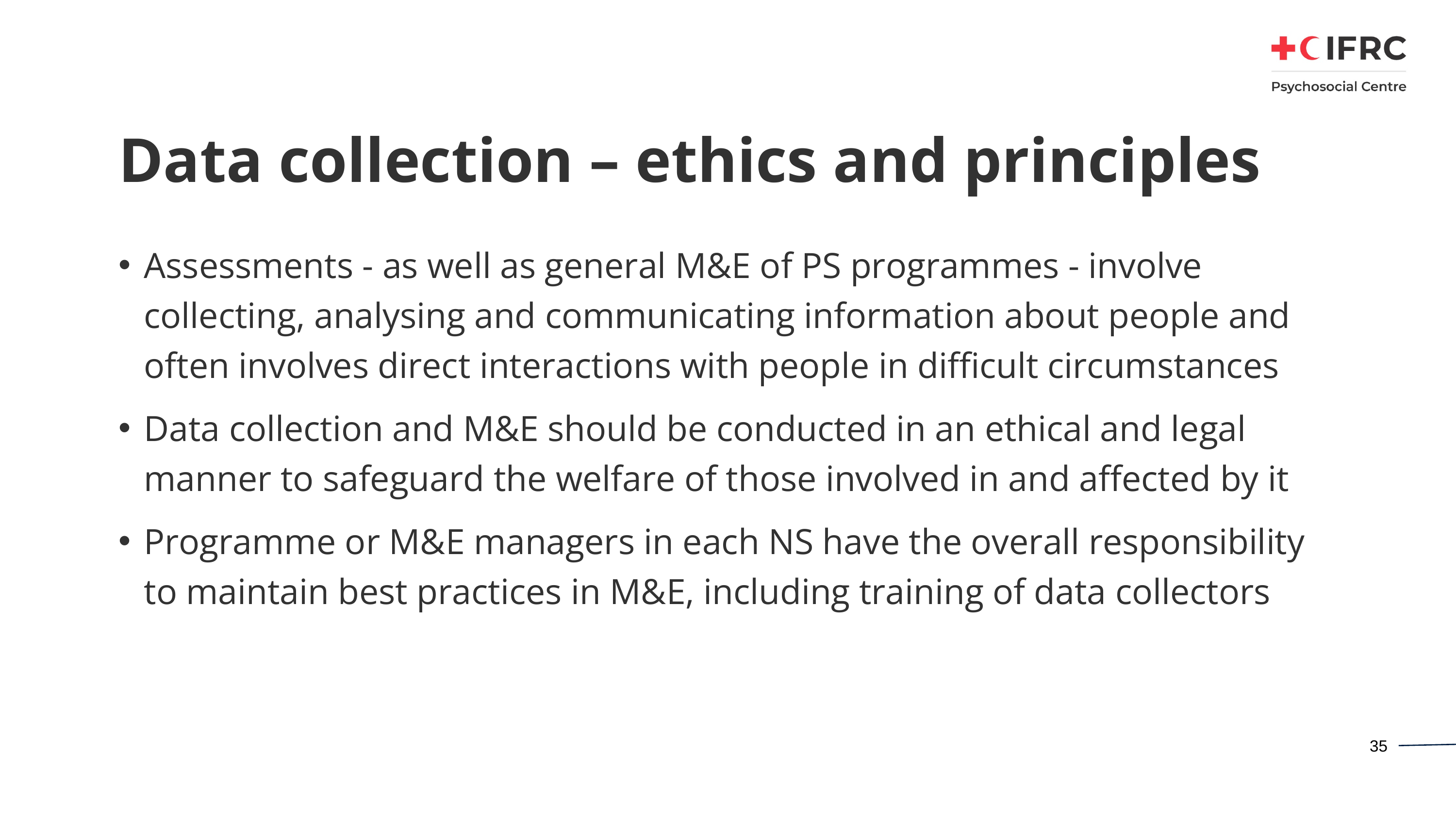

# Data collection – ethics and principles
Assessments - as well as general M&E of PS programmes - involve collecting, analysing and communicating information about people and often involves direct interactions with people in difficult circumstances
Data collection and M&E should be conducted in an ethical and legal manner to safeguard the welfare of those involved in and affected by it
Programme or M&E managers in each NS have the overall responsibility to maintain best practices in M&E, including training of data collectors